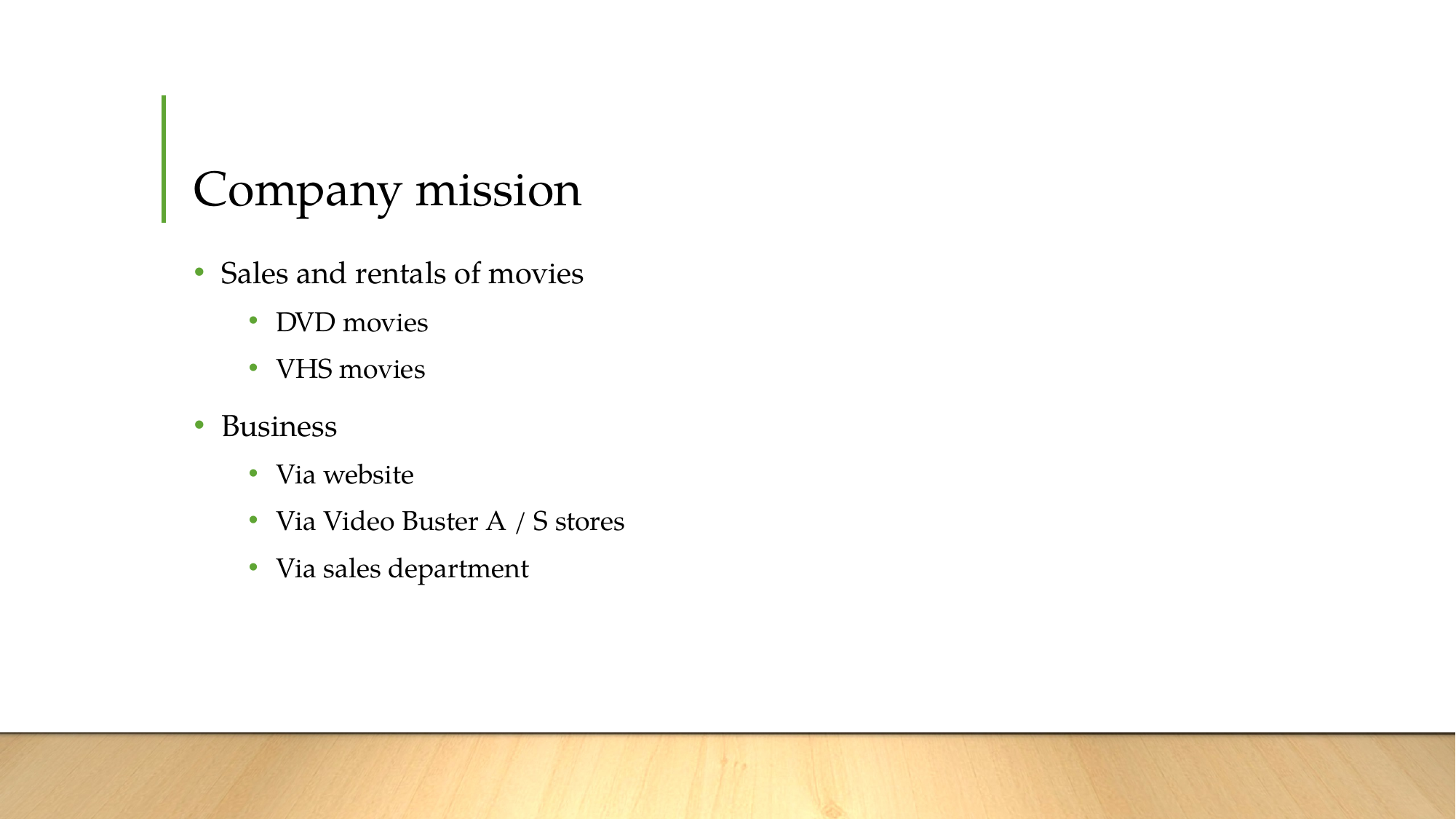

# Company mission
Sales and rentals of movies
DVD movies
VHS movies
Business
Via website
Via Video Buster A / S stores
Via sales department